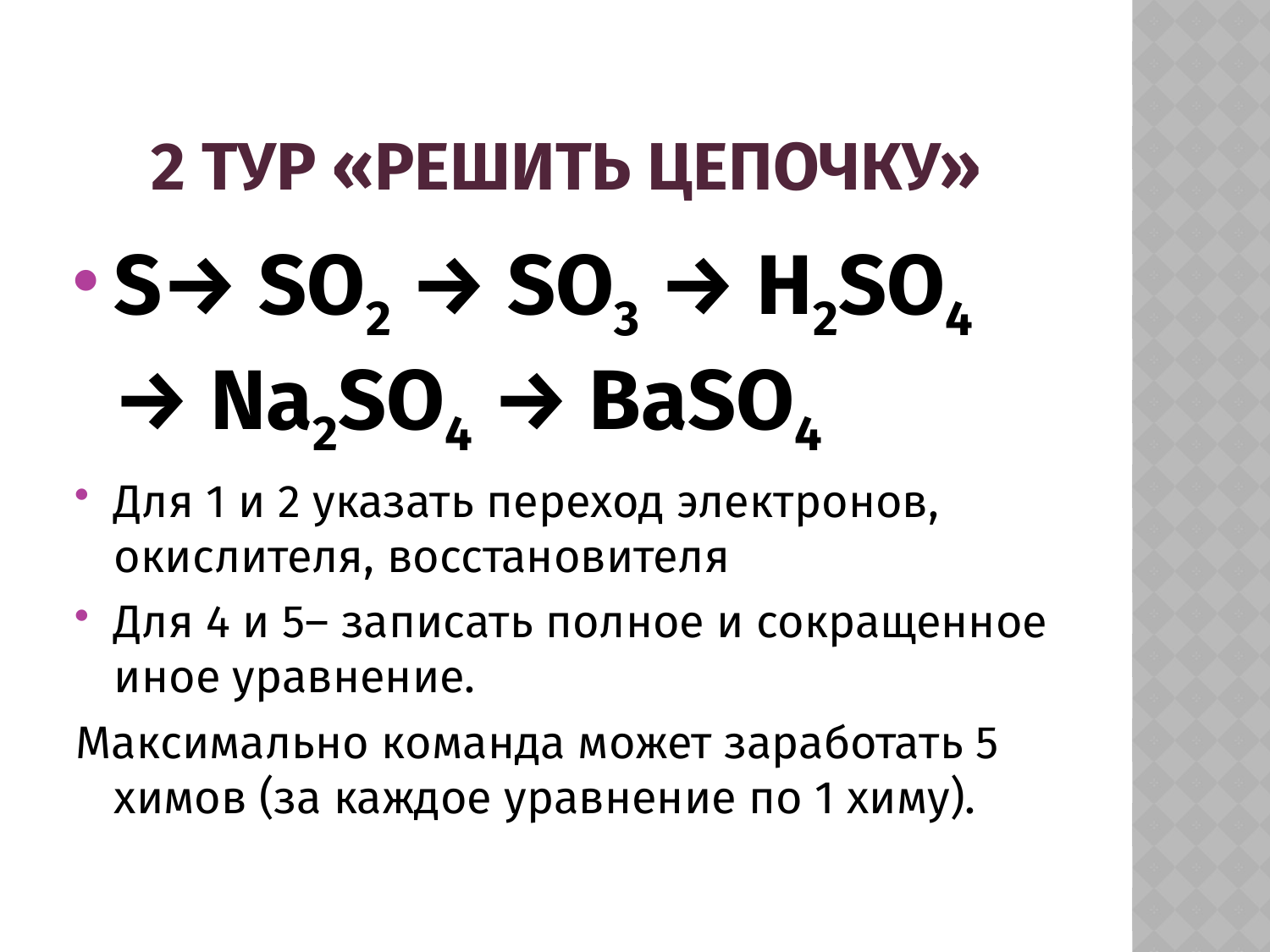

# 2 тур «Решить цепочку»
S→ SO2 → SO3 → H2SO4 → Na2SO4 → BaSO4
Для 1 и 2 указать переход электронов, окислителя, восстановителя
Для 4 и 5– записать полное и сокращенное иное уравнение.
Максимально команда может заработать 5 химов (за каждое уравнение по 1 химу).